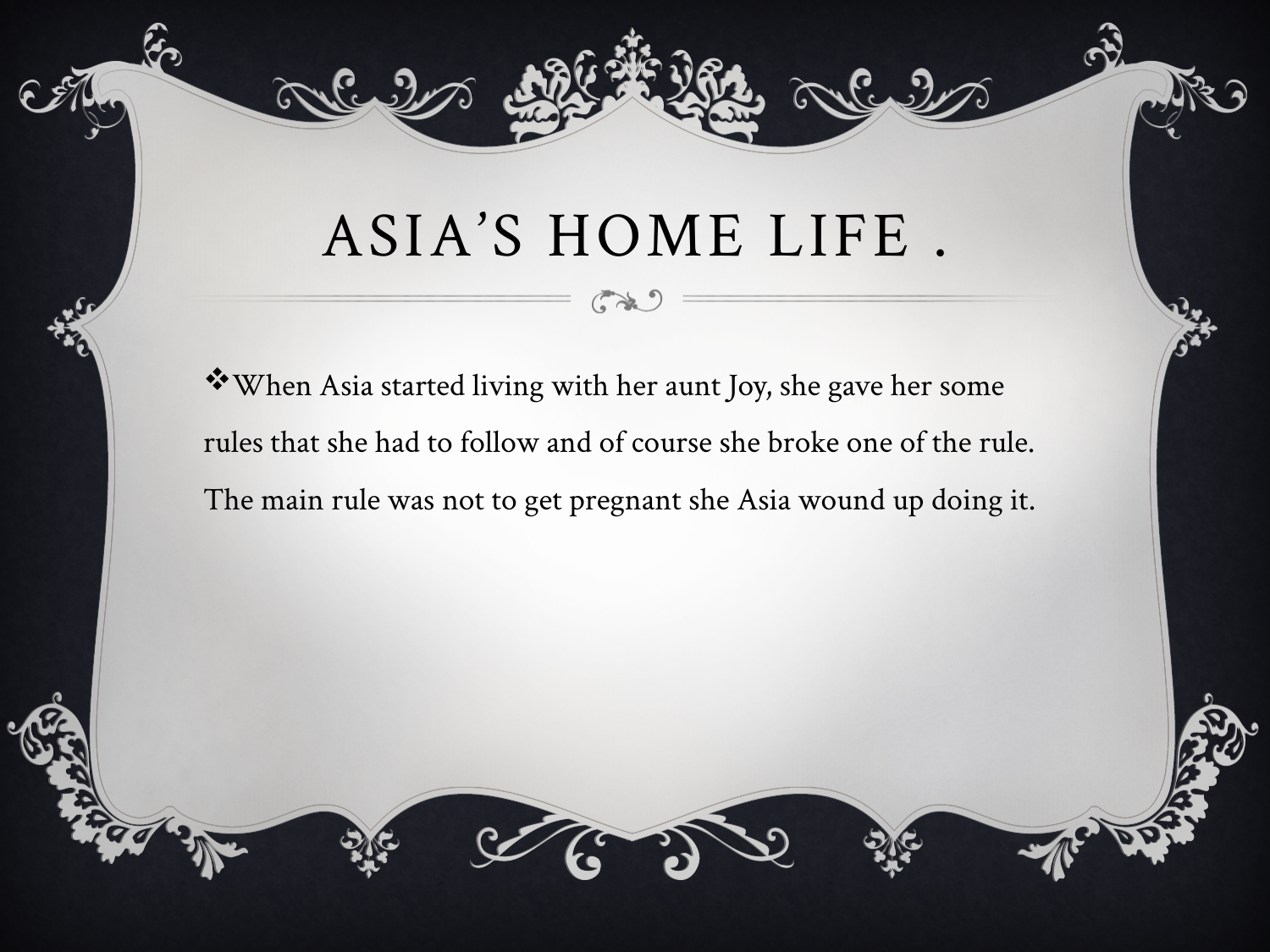

# Asia’s Home Life .
When Asia started living with her aunt Joy, she gave her some rules that she had to follow and of course she broke one of the rule. The main rule was not to get pregnant she Asia wound up doing it.